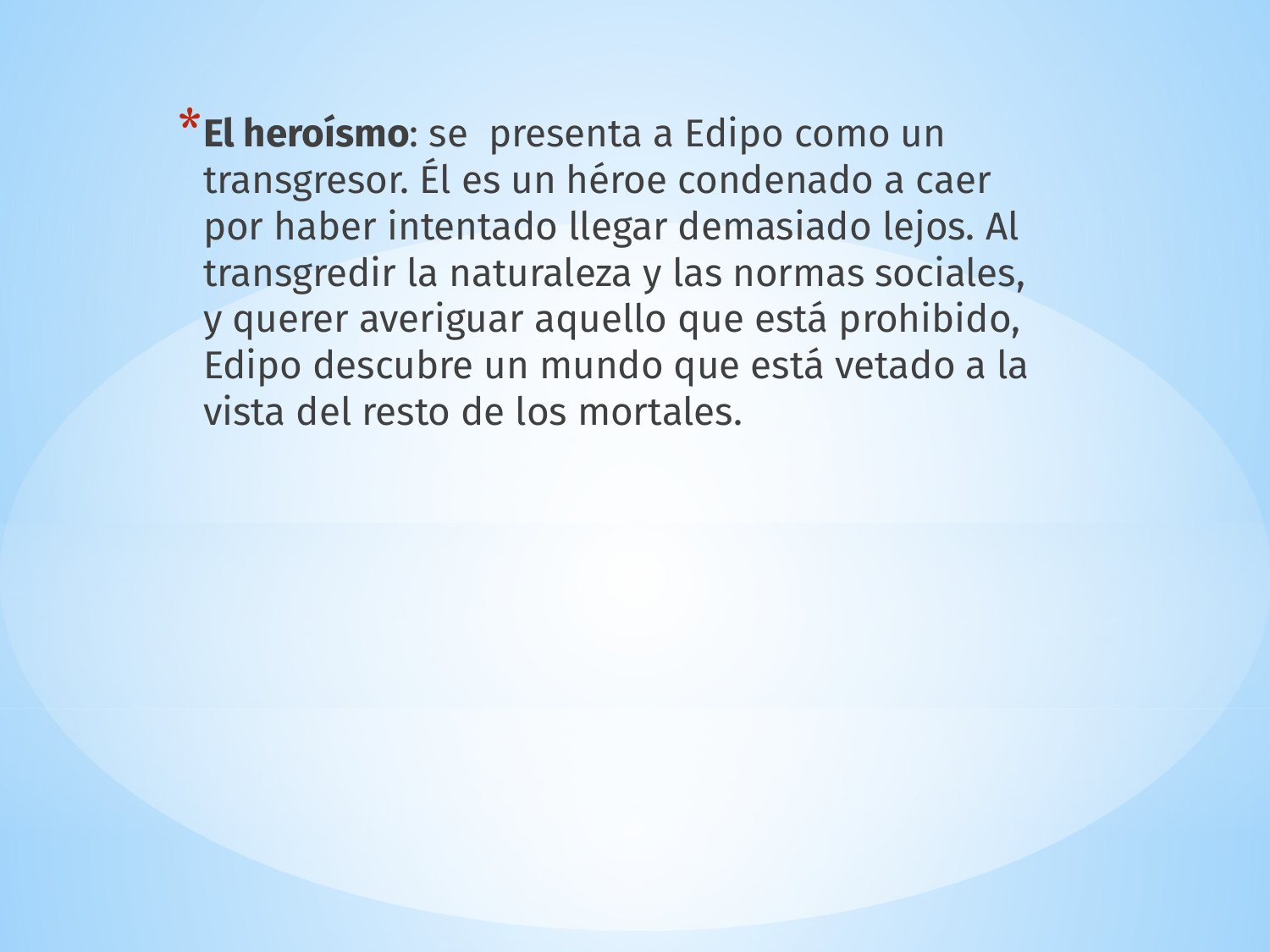

El heroísmo: se  presenta a Edipo como un transgresor. Él es un héroe condenado a caer por haber intentado llegar demasiado lejos. Al transgredir la naturaleza y las normas sociales, y querer averiguar aquello que está prohibido, Edipo descubre un mundo que está vetado a la vista del resto de los mortales.
#